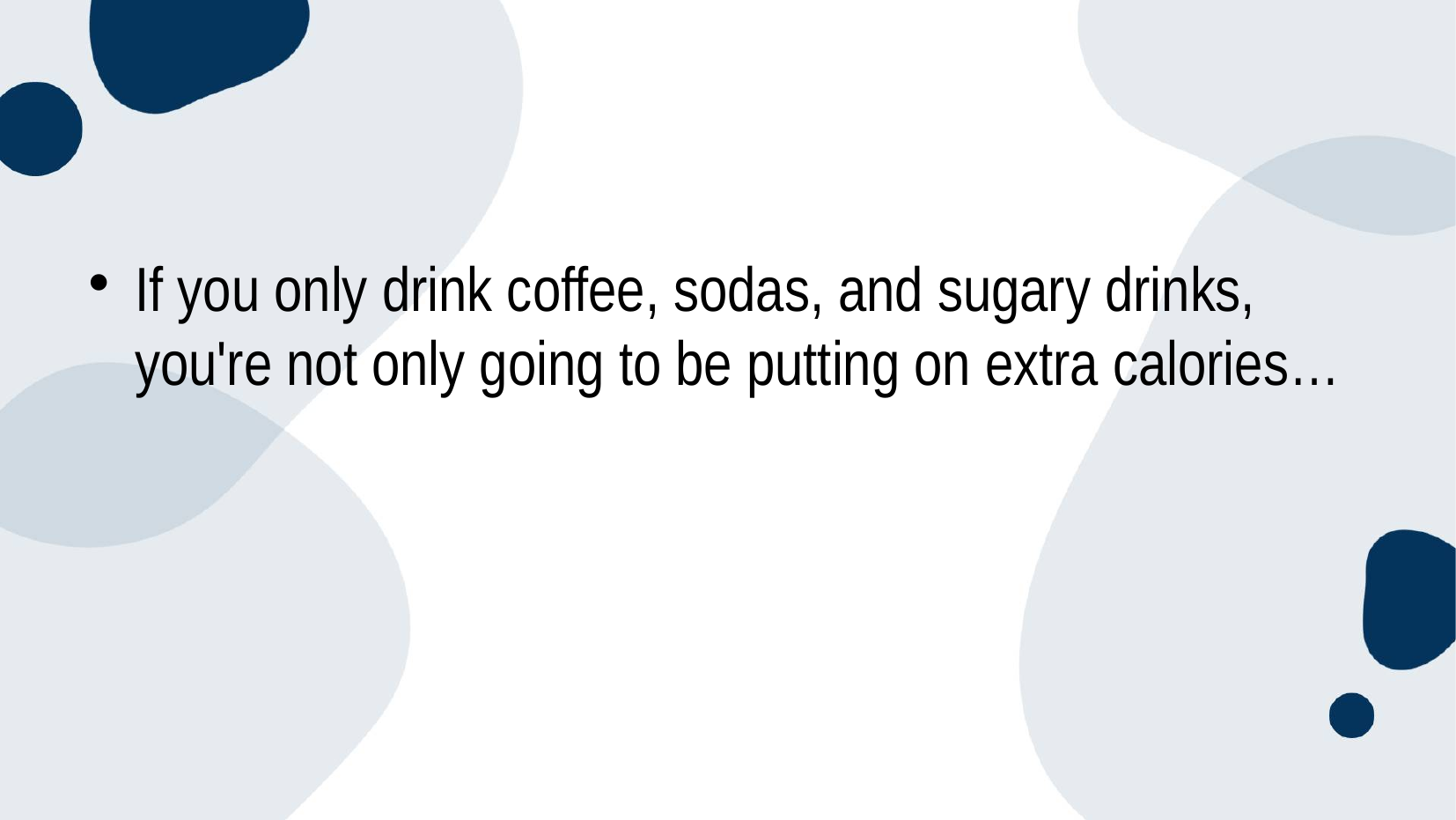

If you only drink coffee, sodas, and sugary drinks, you're not only going to be putting on extra calories…